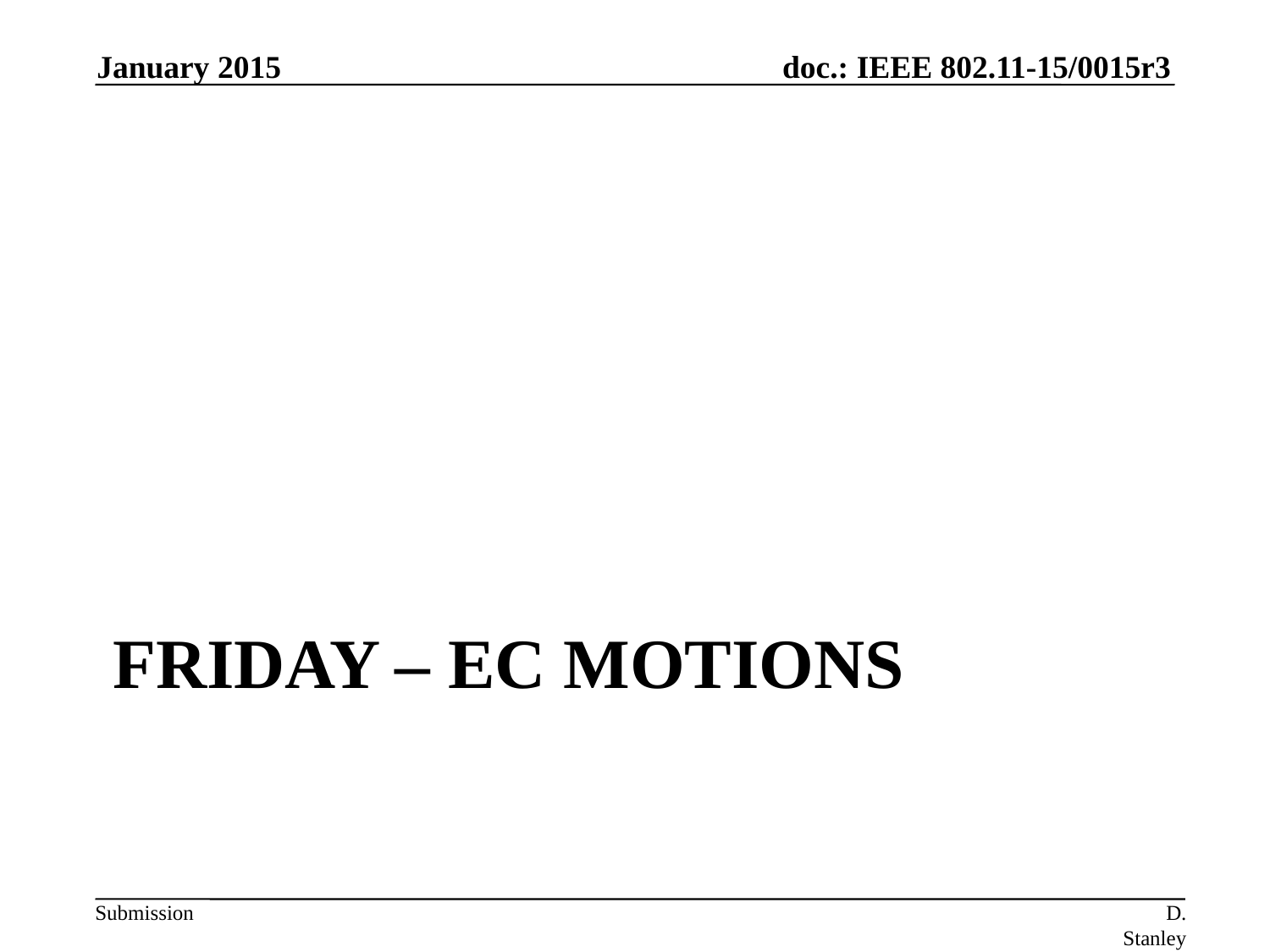

January 2015

# Friday – EC Motions
D. Stanley Aruba Networks